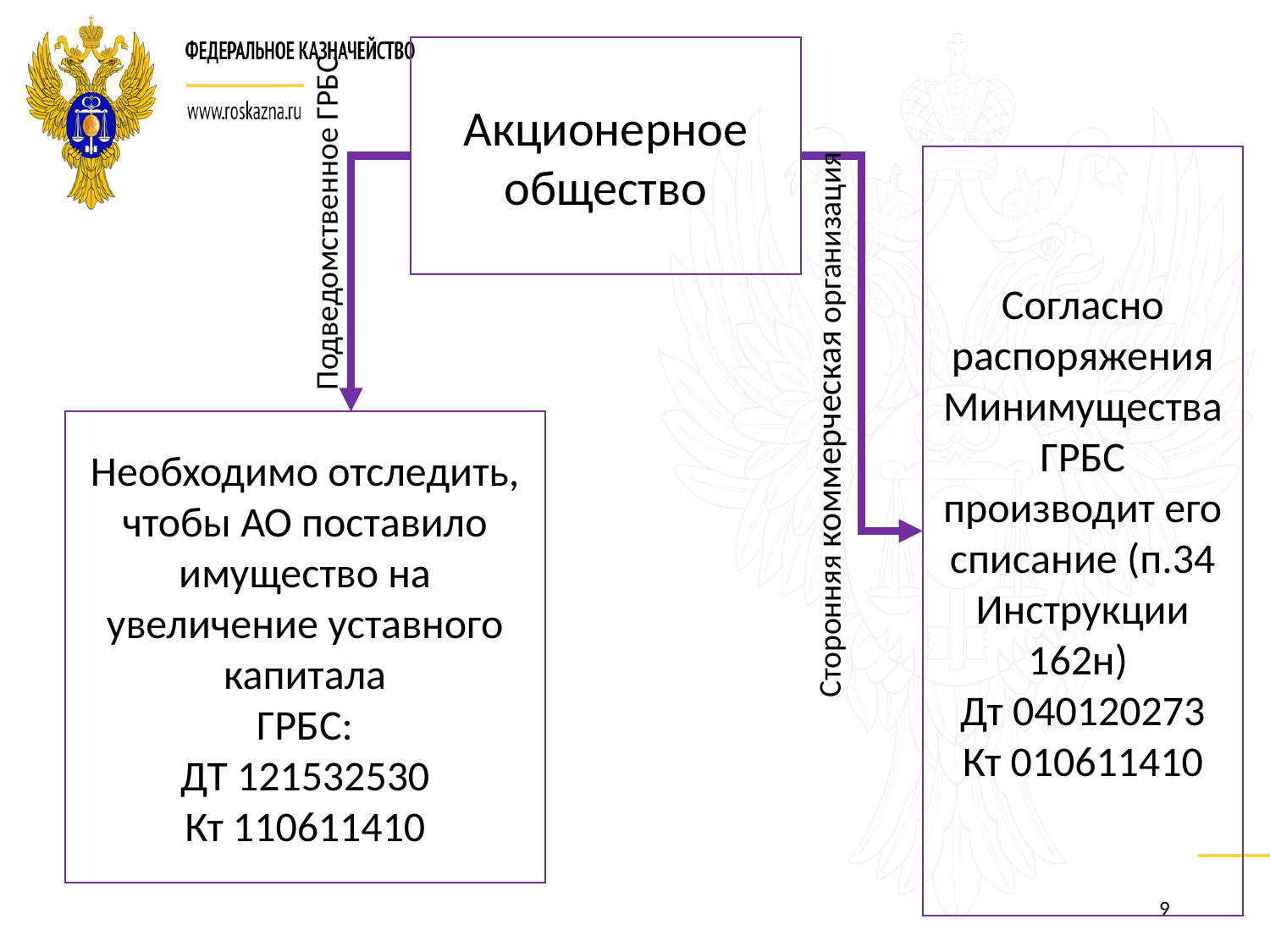

Акционерное общество
Согласно распоряжения Минимущества ГРБС производит его списание (п.34 Инструкции 162н)
Дт 040120273
Кт 010611410
Подведомственное ГРБС
Сторонняя коммерческая организация
Необходимо отследить, чтобы АО поставило имущество на увеличение уставного капитала
ГРБС:
ДТ 121532530
Кт 110611410
9